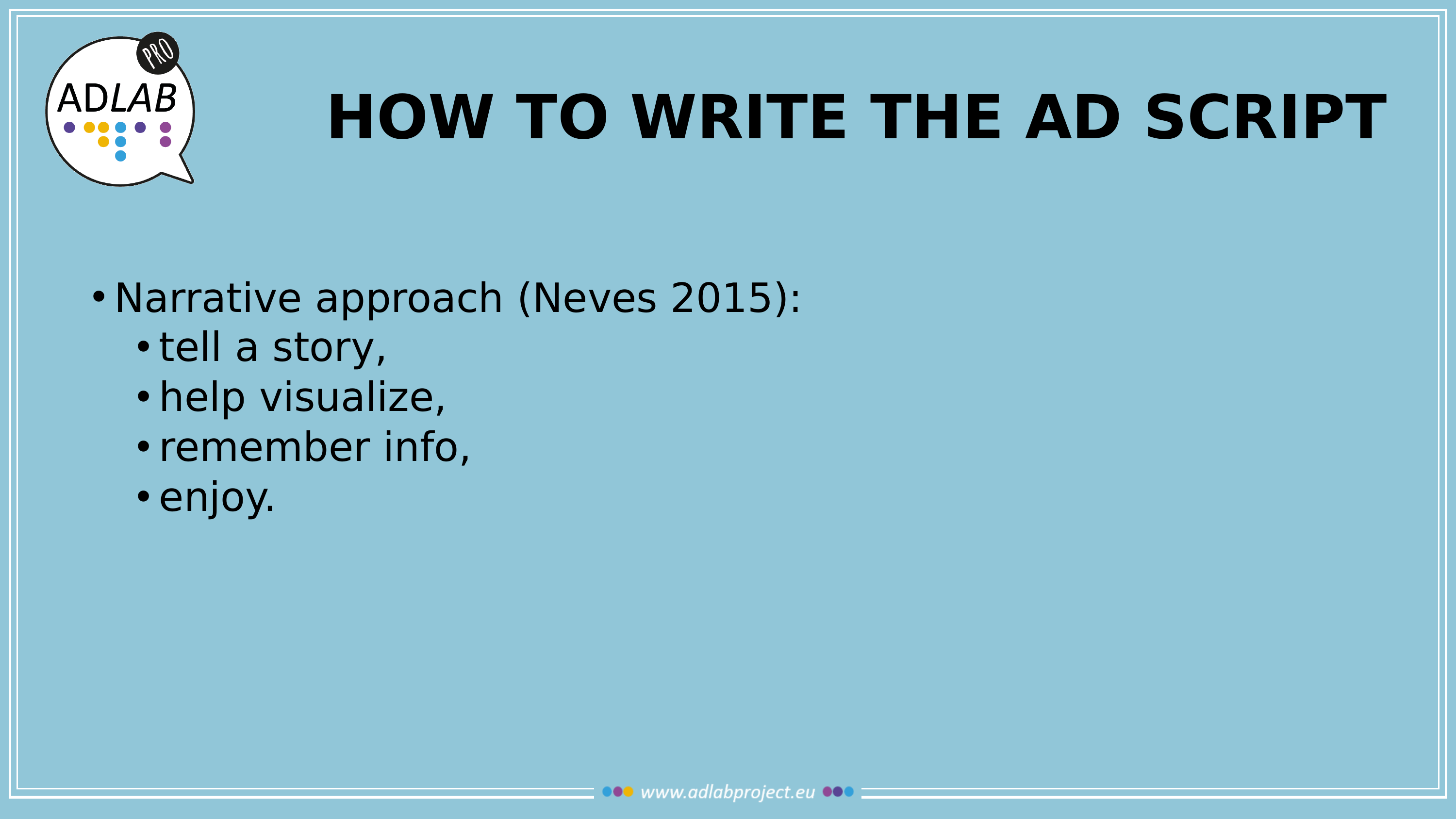

# How to write the ad script
Narrative approach (Neves 2015):
tell a story,
help visualize,
remember info,
enjoy.